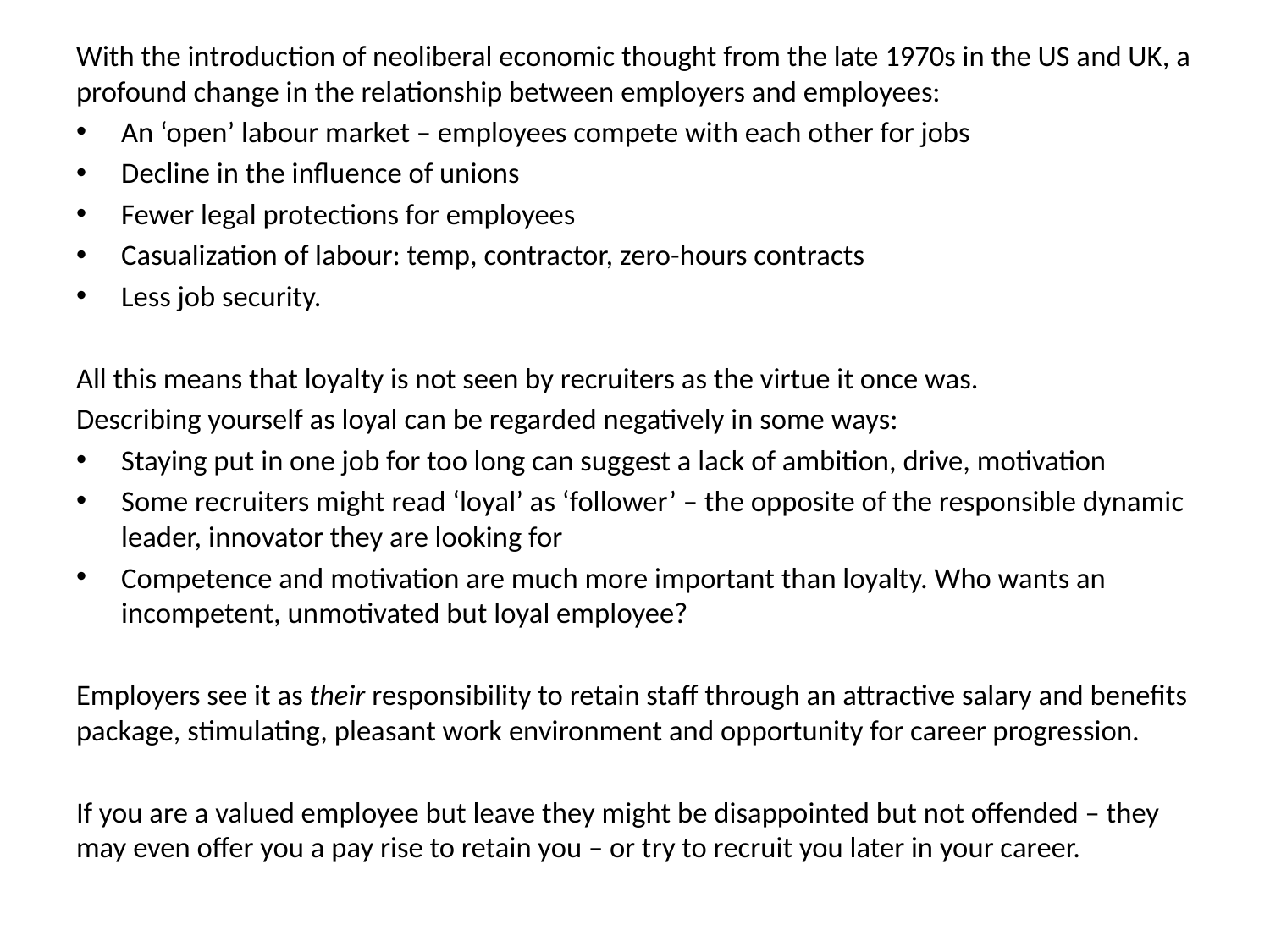

With the introduction of neoliberal economic thought from the late 1970s in the US and UK, a profound change in the relationship between employers and employees:
An ‘open’ labour market – employees compete with each other for jobs
Decline in the influence of unions
Fewer legal protections for employees
Casualization of labour: temp, contractor, zero-hours contracts
Less job security.

All this means that loyalty is not seen by recruiters as the virtue it once was.
Describing yourself as loyal can be regarded negatively in some ways:
Staying put in one job for too long can suggest a lack of ambition, drive, motivation
Some recruiters might read ‘loyal’ as ‘follower’ – the opposite of the responsible dynamic leader, innovator they are looking for
Competence and motivation are much more important than loyalty. Who wants an incompetent, unmotivated but loyal employee?

Employers see it as their responsibility to retain staff through an attractive salary and benefits package, stimulating, pleasant work environment and opportunity for career progression.

If you are a valued employee but leave they might be disappointed but not offended – they may even offer you a pay rise to retain you – or try to recruit you later in your career.